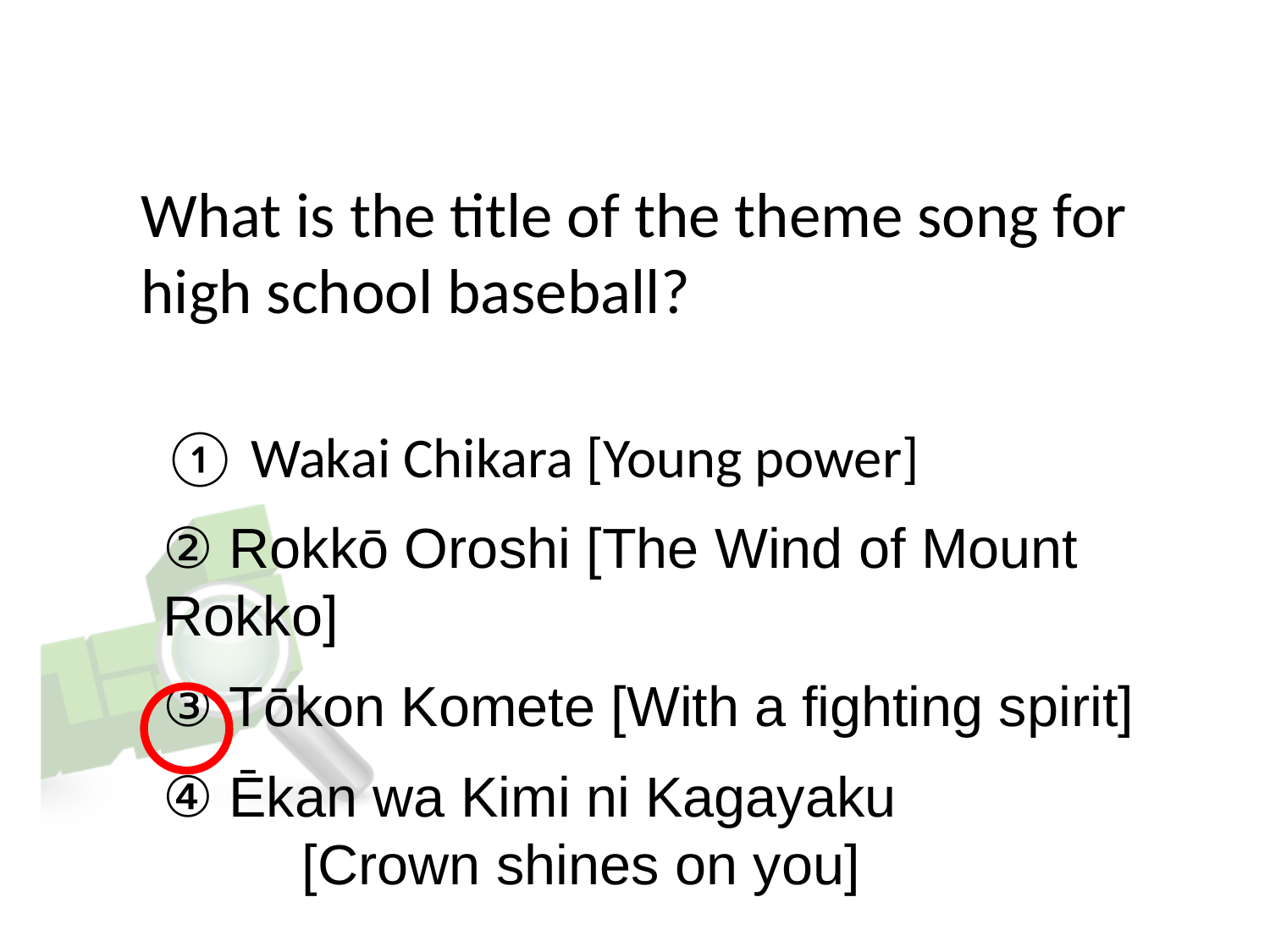

# What is the title of the theme song for high school baseball?
① Wakai Chikara [Young power]
② Rokkō Oroshi [The Wind of Mount Rokko]
③ Tōkon Komete [With a fighting spirit]
④ Ēkan wa Kimi ni Kagayaku
　　 [Crown shines on you]